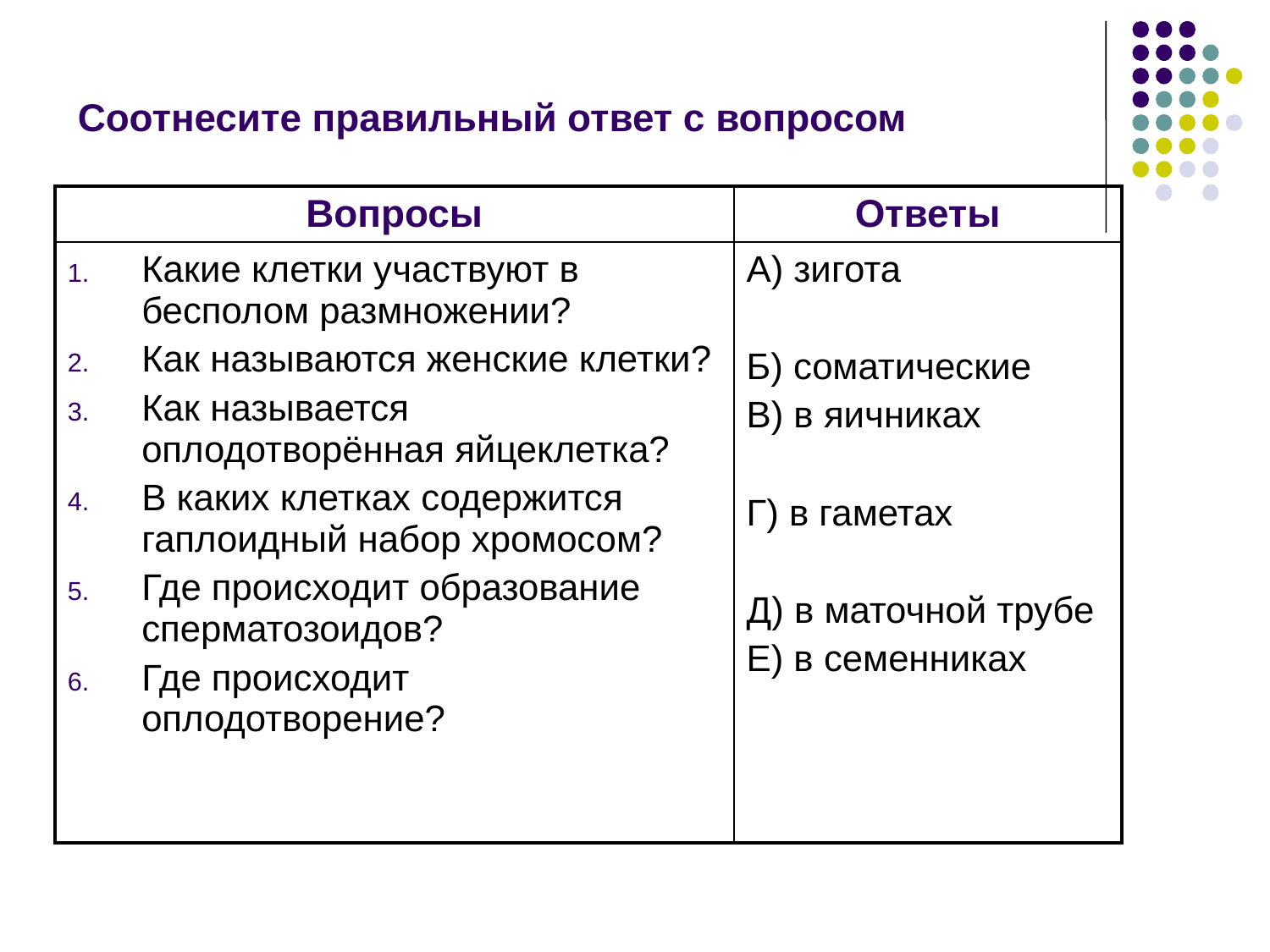

# Соотнесите правильный ответ с вопросом
| Вопросы | Ответы |
| --- | --- |
| Какие клетки участвуют в бесполом размножении? Как называются женские клетки? Как называется оплодотворённая яйцеклетка? В каких клетках содержится гаплоидный набор хромосом? Где происходит образование сперматозоидов? Где происходит оплодотворение? | А) зигота Б) соматические В) в яичниках Г) в гаметах Д) в маточной трубе Е) в семенниках |